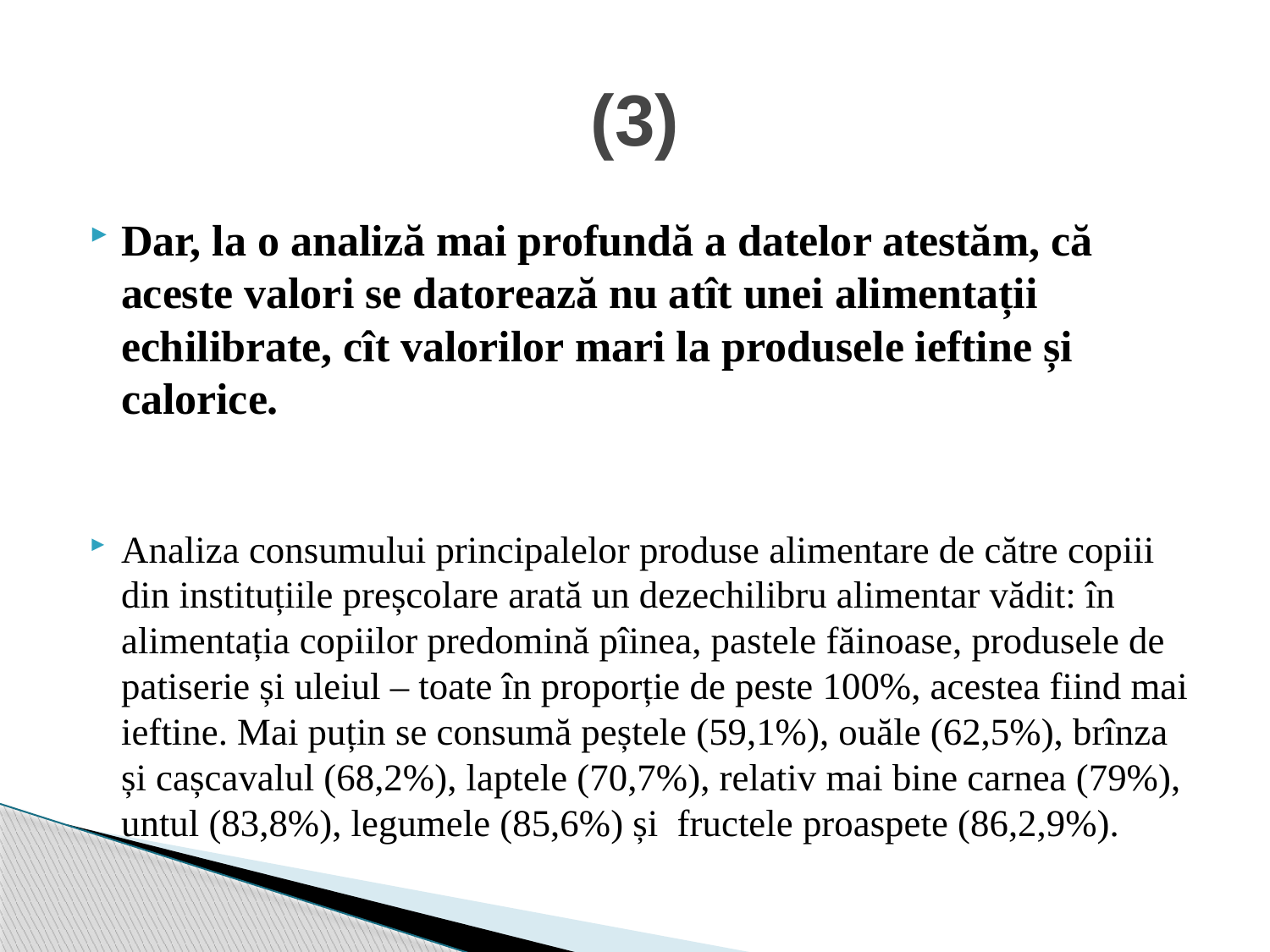

# (3)
Dar, la o analiză mai profundă a datelor atestăm, că aceste valori se datorează nu atît unei alimentații echilibrate, cît valorilor mari la produsele ieftine și calorice.

Analiza consumului principalelor produse alimentare de către copiii din instituțiile preșcolare arată un dezechilibru alimentar vădit: în alimentația copiilor predomină pîinea, pastele făinoase, produsele de patiserie și uleiul – toate în proporție de peste 100%, acestea fiind mai ieftine. Mai puțin se consumă peștele (59,1%), ouăle (62,5%), brînza și cașcavalul (68,2%), laptele (70,7%), relativ mai bine carnea (79%), untul (83,8%), legumele (85,6%) și  fructele proaspete (86,2,9%).